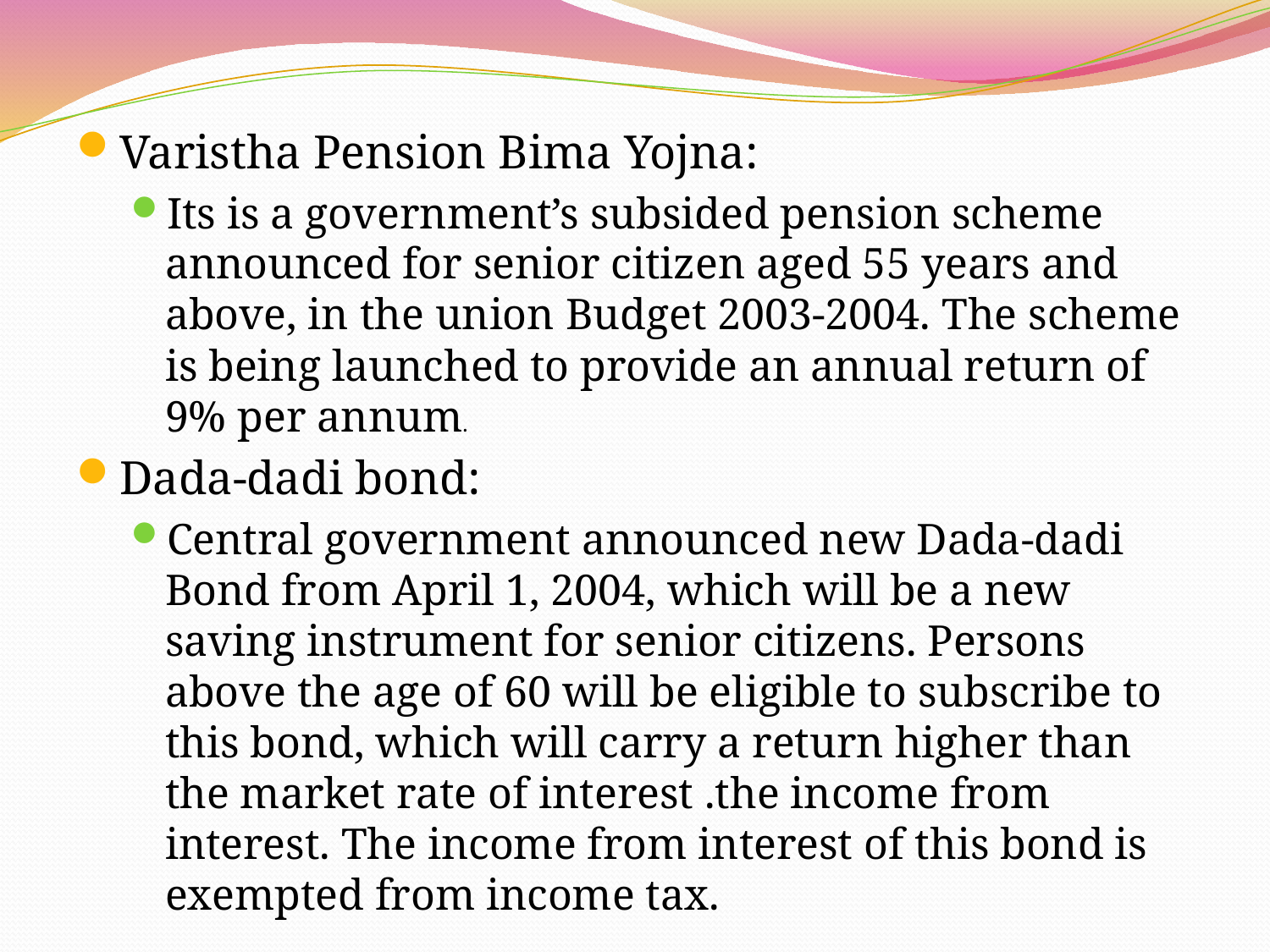

Varistha Pension Bima Yojna:
Its is a government’s subsided pension scheme announced for senior citizen aged 55 years and above, in the union Budget 2003-2004. The scheme is being launched to provide an annual return of 9% per annum.
Dada-dadi bond:
Central government announced new Dada-dadi Bond from April 1, 2004, which will be a new saving instrument for senior citizens. Persons above the age of 60 will be eligible to subscribe to this bond, which will carry a return higher than the market rate of interest .the income from interest. The income from interest of this bond is exempted from income tax.